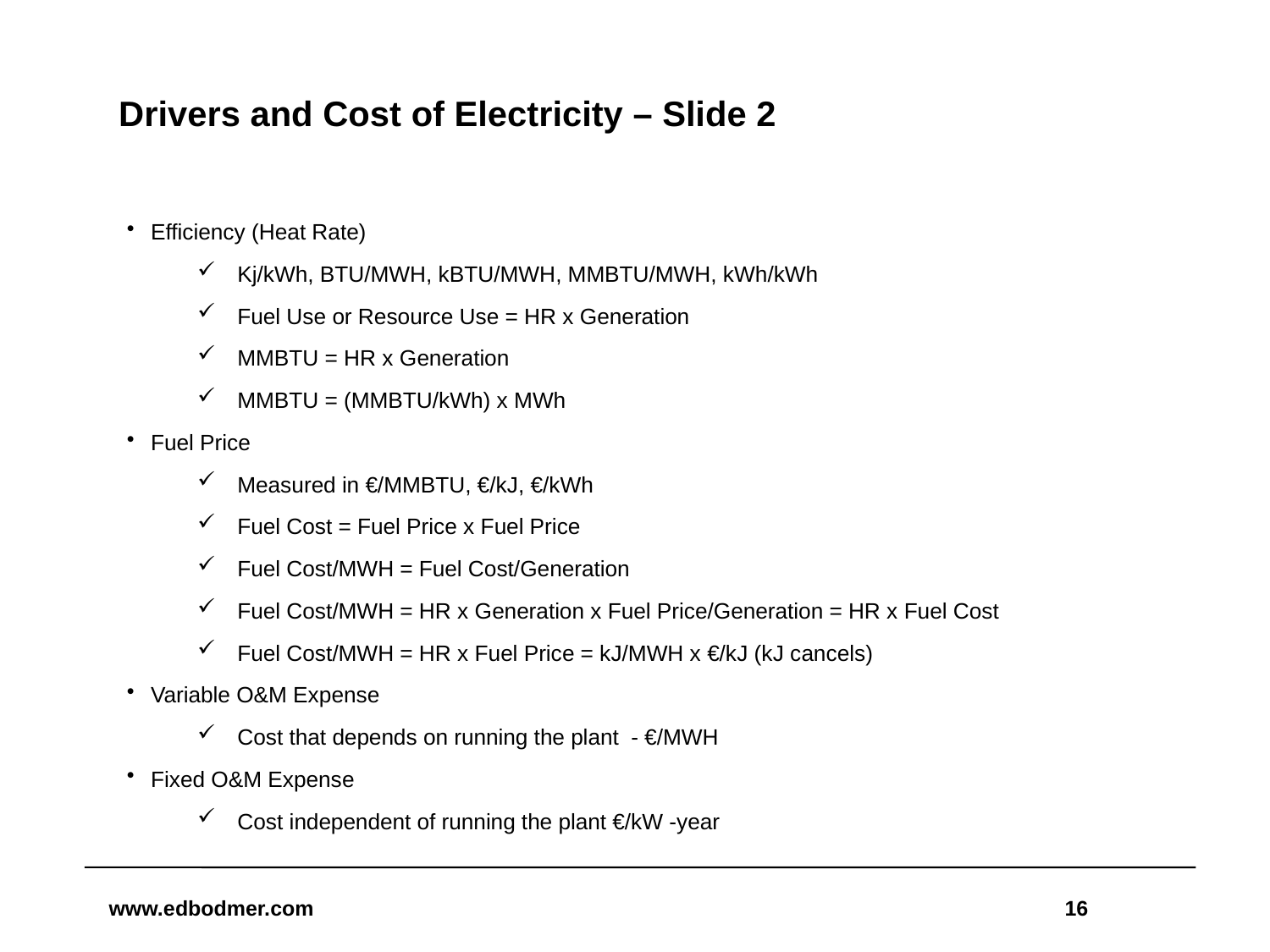

# Drivers and Cost of Electricity – Slide 2
Efficiency (Heat Rate)
Kj/kWh, BTU/MWH, kBTU/MWH, MMBTU/MWH, kWh/kWh
Fuel Use or Resource Use = HR x Generation
MMBTU = HR x Generation
MMBTU = (MMBTU/kWh) x MWh
Fuel Price
Measured in €/MMBTU, €/kJ, €/kWh
Fuel Cost = Fuel Price x Fuel Price
Fuel Cost/MWH = Fuel Cost/Generation
Fuel Cost/MWH = HR x Generation x Fuel Price/Generation = HR x Fuel Cost
Fuel Cost/MWH = HR x Fuel Price = kJ/MWH x €/kJ (kJ cancels)
Variable O&M Expense
Cost that depends on running the plant  - €/MWH
Fixed O&M Expense
Cost independent of running the plant €/kW -year